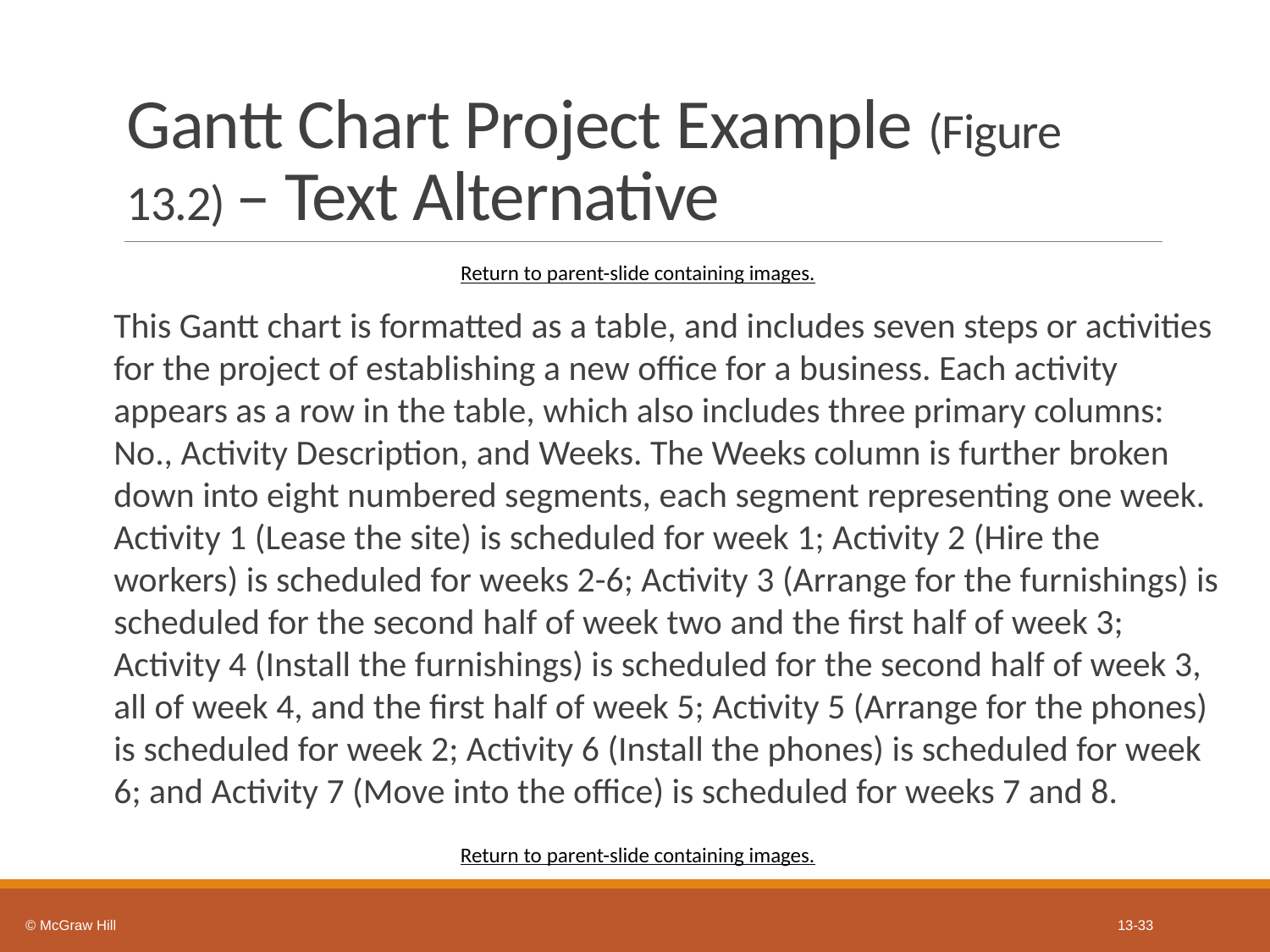

# Gantt Chart Project Example (Figure 13.2) – Text Alternative
Return to parent-slide containing images.
This Gantt chart is formatted as a table, and includes seven steps or activities for the project of establishing a new office for a business. Each activity appears as a row in the table, which also includes three primary columns: No., Activity Description, and Weeks. The Weeks column is further broken down into eight numbered segments, each segment representing one week. Activity 1 (Lease the site) is scheduled for week 1; Activity 2 (Hire the workers) is scheduled for weeks 2-6; Activity 3 (Arrange for the furnishings) is scheduled for the second half of week two and the first half of week 3; Activity 4 (Install the furnishings) is scheduled for the second half of week 3, all of week 4, and the first half of week 5; Activity 5 (Arrange for the phones) is scheduled for week 2; Activity 6 (Install the phones) is scheduled for week 6; and Activity 7 (Move into the office) is scheduled for weeks 7 and 8.
Return to parent-slide containing images.